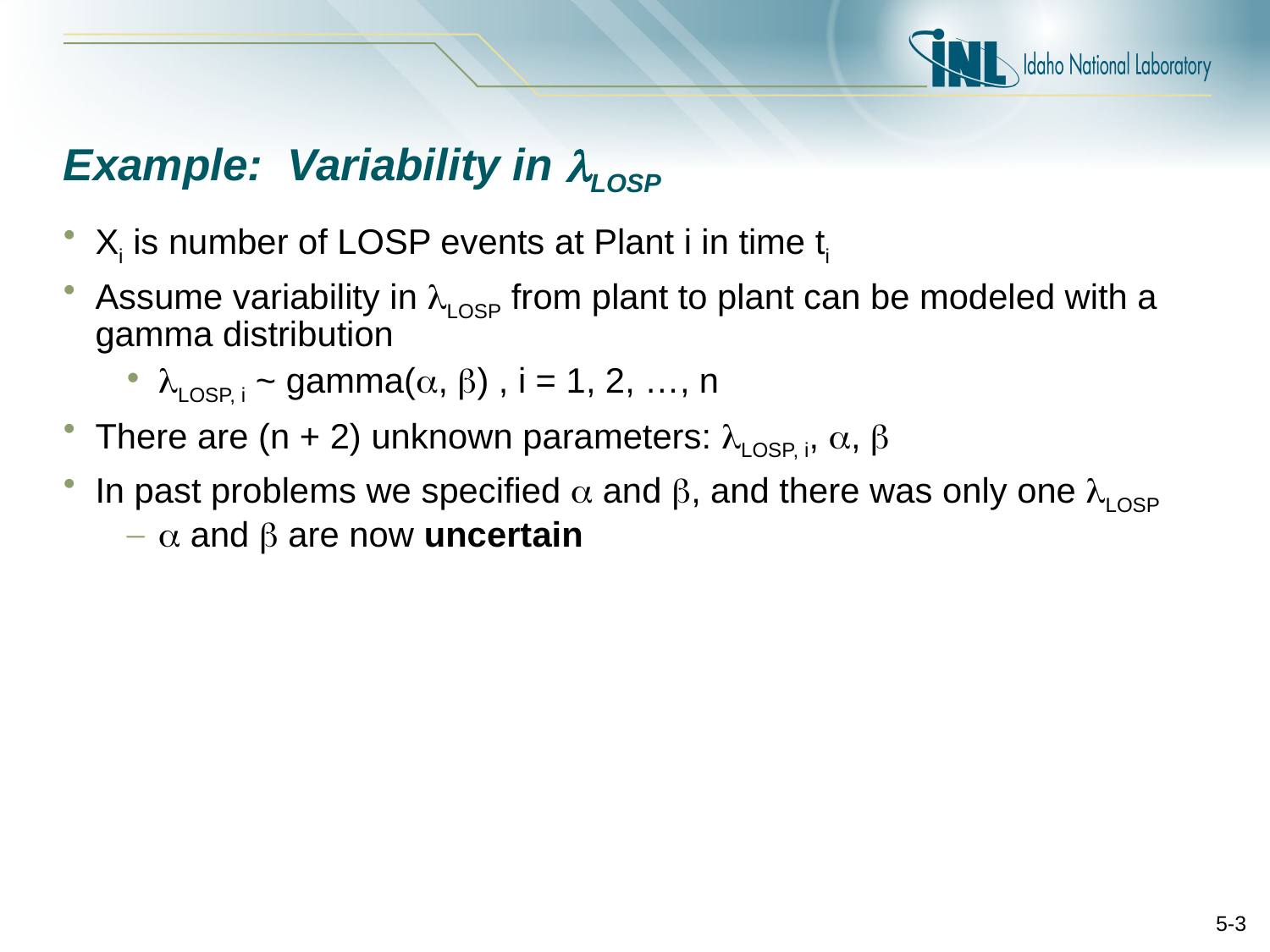

# Example:  Variability in λLOSP
Xi is number of LOSP events at Plant i in time ti
Assume variability in λLOSP from plant to plant can be modeled with a gamma distribution
λLOSP, i ~ gamma(α, β) , i = 1, 2, …, n
There are (n + 2) unknown parameters: λLOSP, i, α, β
In past problems we specified α and β, and there was only one λLOSP
α and β are now uncertain
5-3